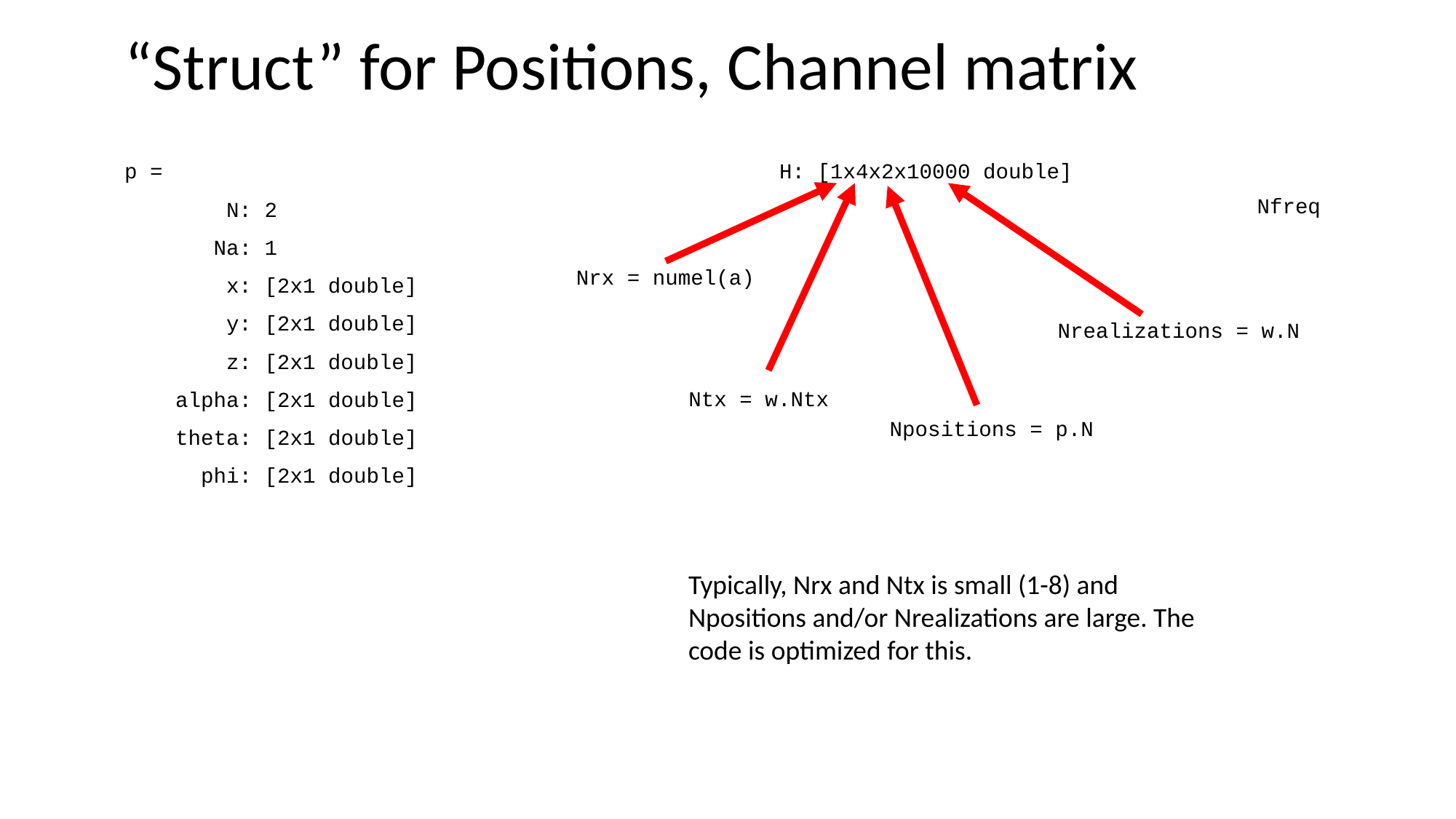

# “Struct” for Positions, Channel matrix
H: [1x4x2x10000 double]

p =
        N: 2
       Na: 1
        x: [2x1 double]
        y: [2x1 double]
        z: [2x1 double]
    alpha: [2x1 double]
    theta: [2x1 double]
      phi: [2x1 double]

Nfreq
Nrx = numel(a)
Nrealizations = w.N
Ntx = w.Ntx

Npositions = p.N
Typically, Nrx and Ntx is small (1-8) and Npositions and/or Nrealizations are large. The code is optimized for this.